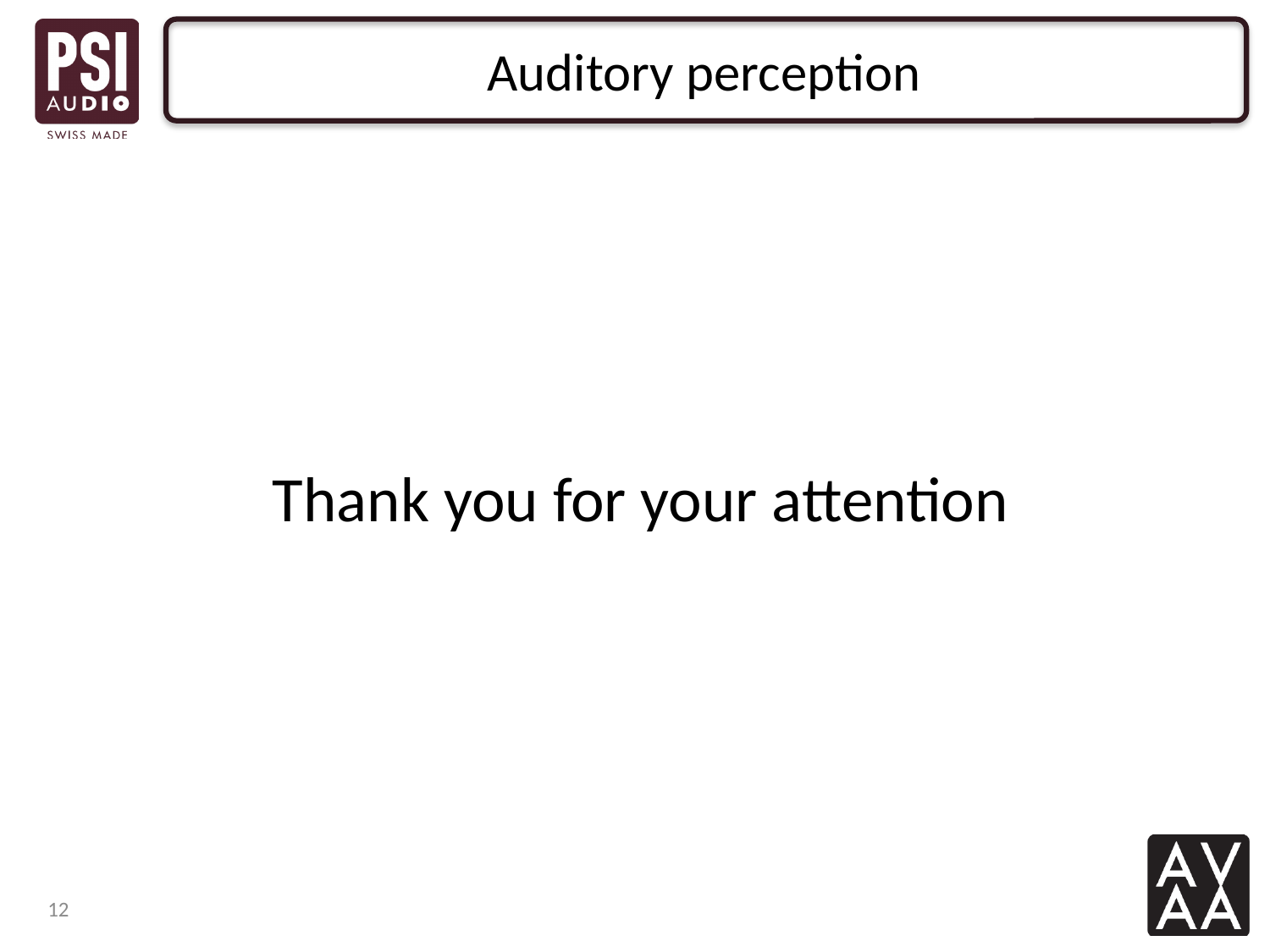

# Auditory perception
Thank you for your attention

12